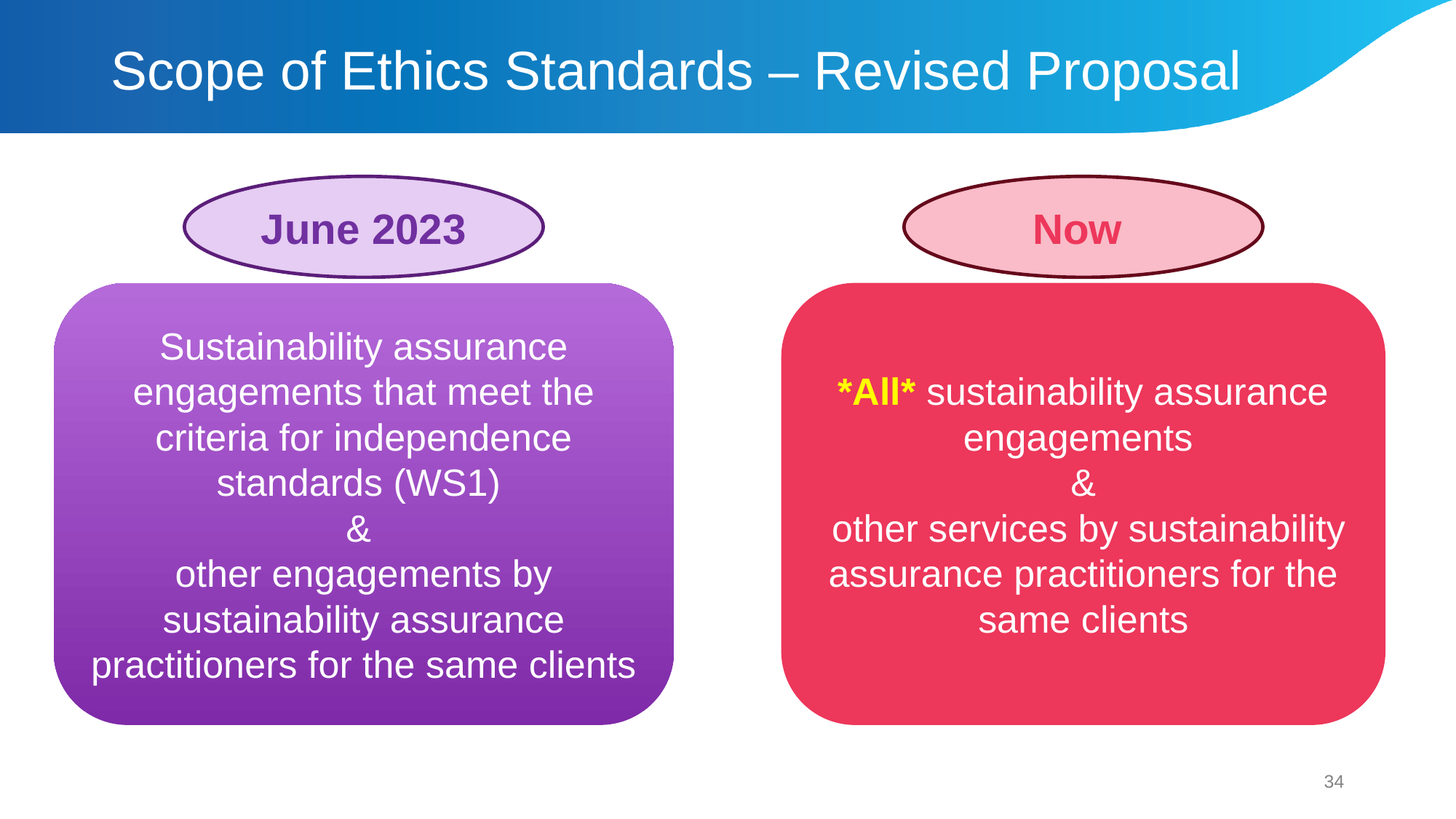

# Scope of Ethics Standards – Revised Proposal
June 2023
Now
*All* sustainability assurance engagements
&
 other services by sustainability assurance practitioners for the same clients
Sustainability assurance engagements that meet the criteria for independence standards (WS1)
&
other engagements by sustainability assurance practitioners for the same clients
34